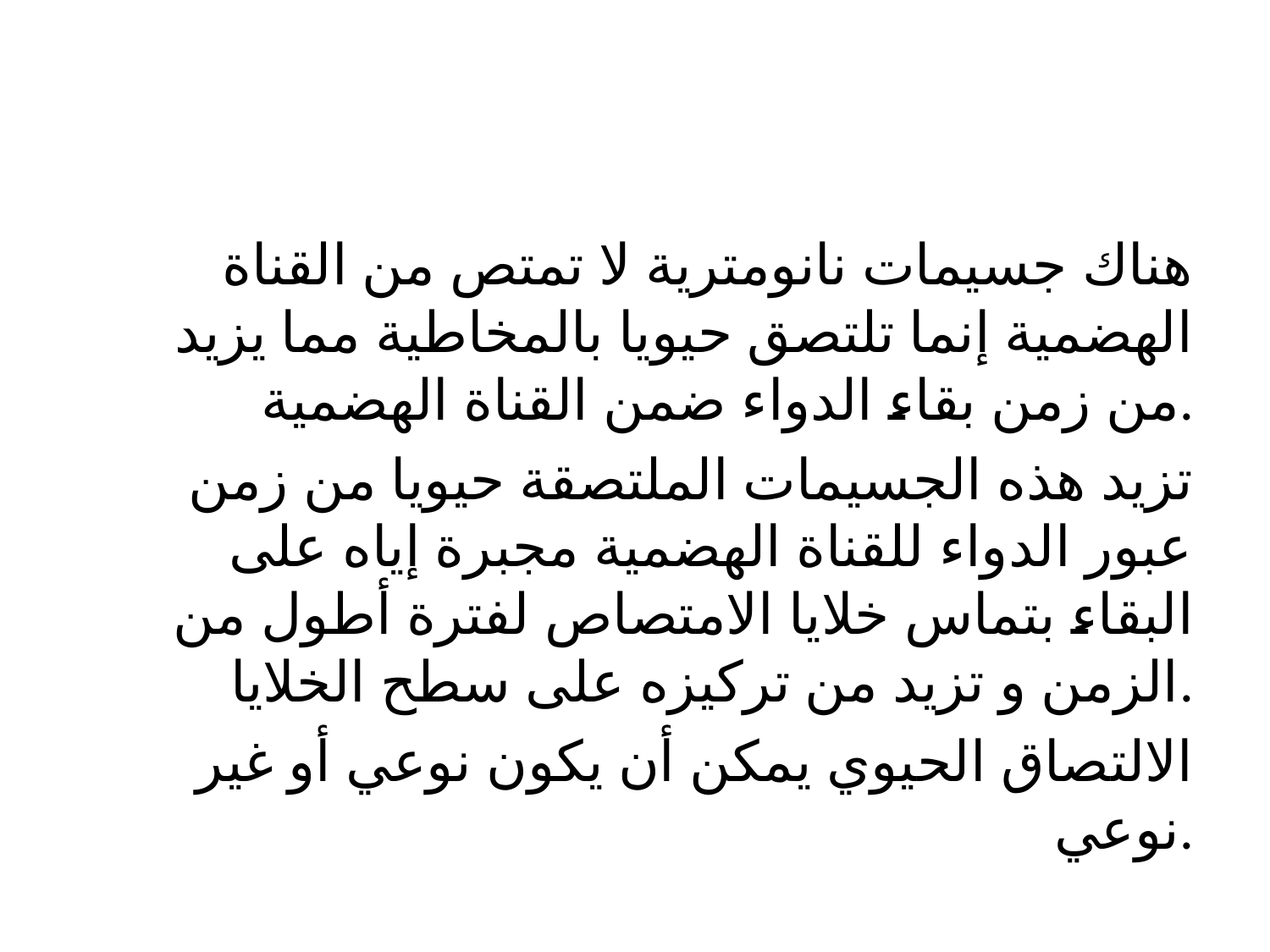

#
هناك جسيمات نانومترية لا تمتص من القناة الهضمية إنما تلتصق حيويا بالمخاطية مما يزيد من زمن بقاء الدواء ضمن القناة الهضمية.
تزيد هذه الجسيمات الملتصقة حيويا من زمن عبور الدواء للقناة الهضمية مجبرة إياه على البقاء بتماس خلايا الامتصاص لفترة أطول من الزمن و تزيد من تركيزه على سطح الخلايا.
الالتصاق الحيوي يمكن أن يكون نوعي أو غير نوعي.